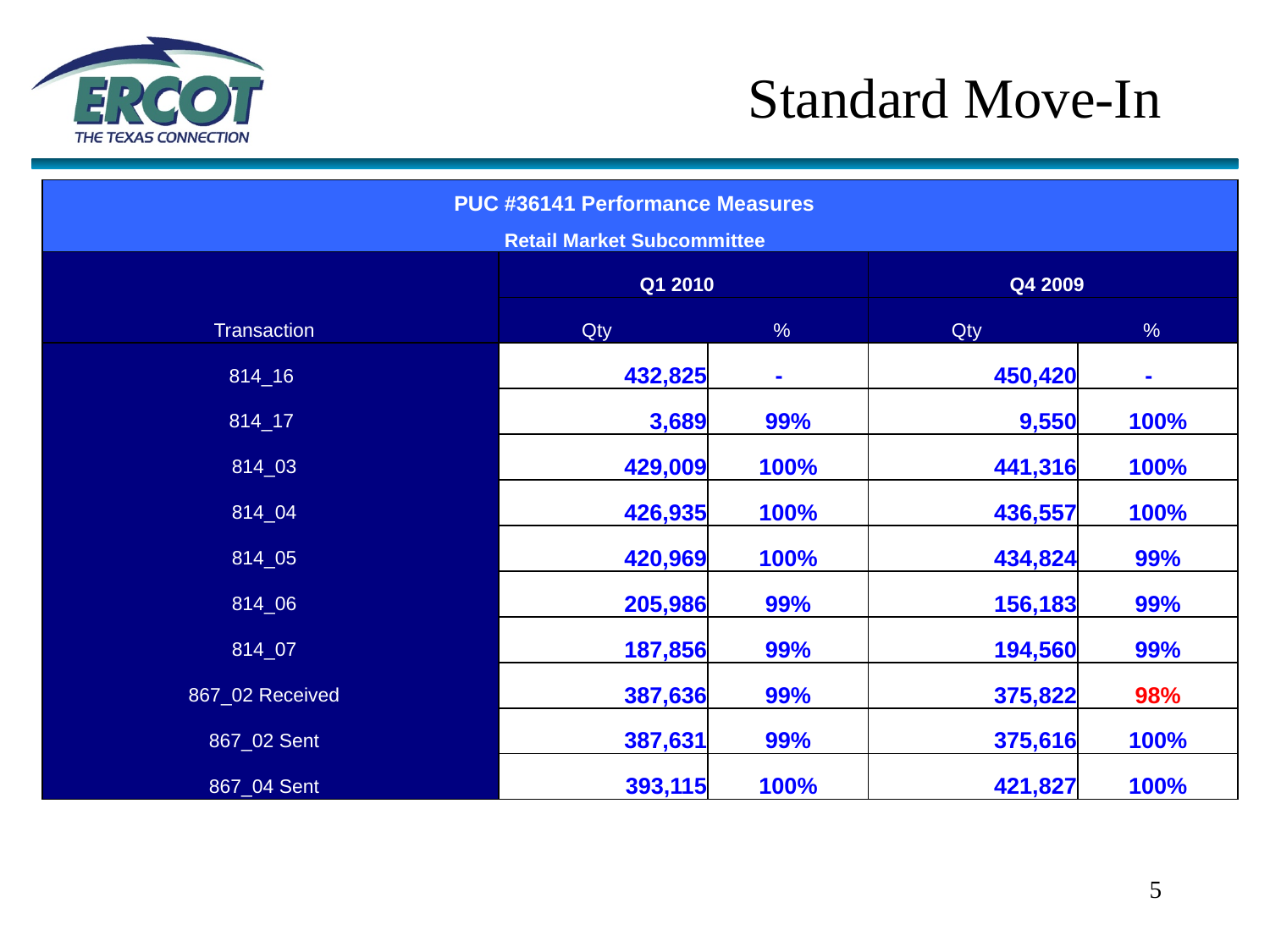

# Standard Move-In
| PUC #36141 Performance Measures |  |  |  |  |
| --- | --- | --- | --- | --- |
| Retail Market Subcommittee |  |  |  |  |
|  | Q1 2010 |  | Q4 2009 |  |
| Transaction | Qty | % | Qty | % |
| 814\_16 | 432,825 | - | 450,420 | - |
| 814\_17 | 3,689 | 99% | 9,550 | 100% |
| 814\_03 | 429,009 | 100% | 441,316 | 100% |
| 814\_04 | 426,935 | 100% | 436,557 | 100% |
| 814\_05 | 420,969 | 100% | 434,824 | 99% |
| 814\_06 | 205,986 | 99% | 156,183 | 99% |
| 814\_07 | 187,856 | 99% | 194,560 | 99% |
| 867\_02 Received | 387,636 | 99% | 375,822 | 98% |
| 867\_02 Sent | 387,631 | 99% | 375,616 | 100% |
| 867\_04 Sent | 393,115 | 100% | 421,827 | 100% |
5